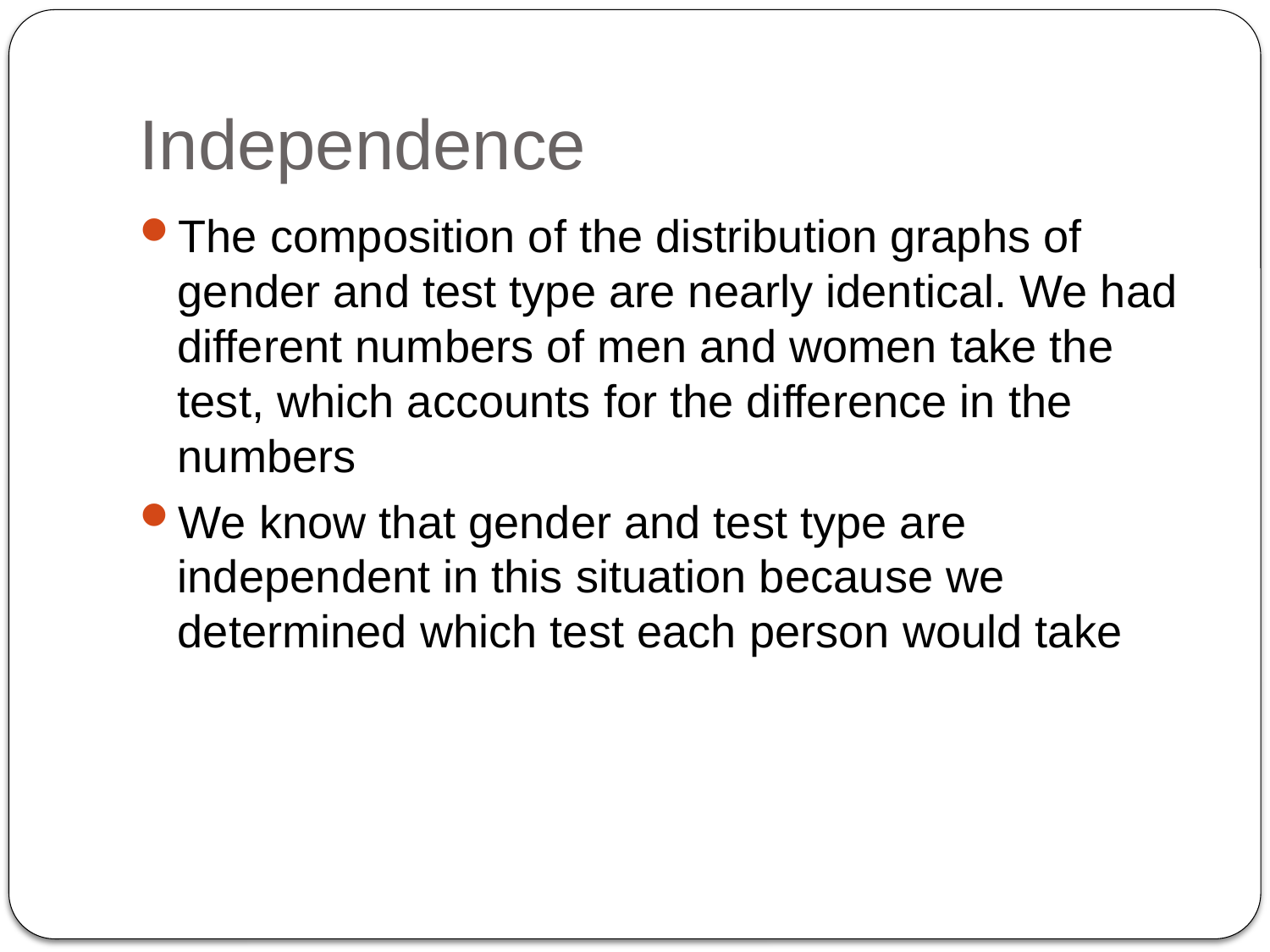

# Independence
The composition of the distribution graphs of gender and test type are nearly identical. We had different numbers of men and women take the test, which accounts for the difference in the numbers
We know that gender and test type are independent in this situation because we determined which test each person would take